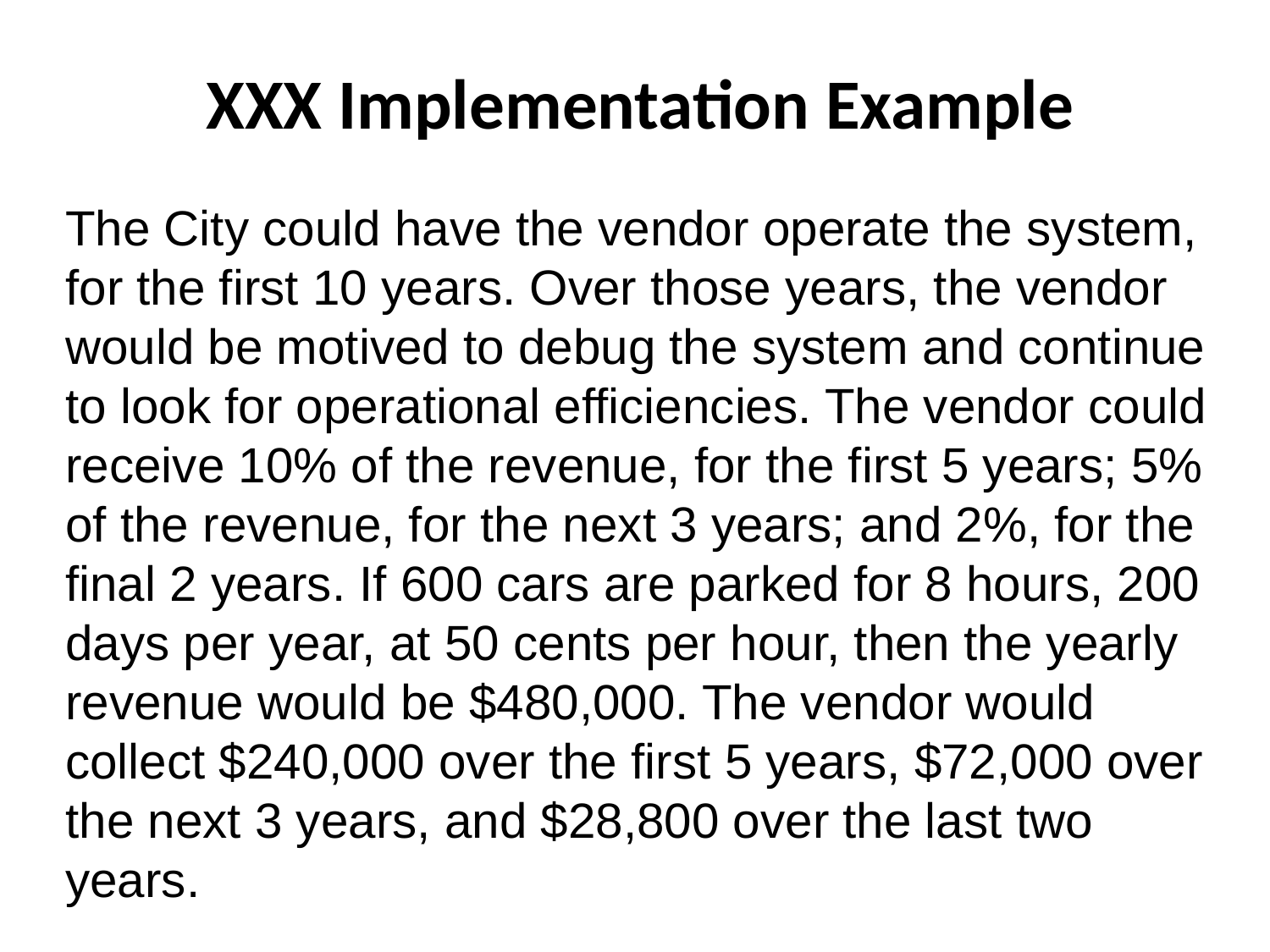

# XXX Implementation Example
The City could have the vendor operate the system, for the first 10 years. Over those years, the vendor would be motived to debug the system and continue to look for operational efficiencies. The vendor could receive 10% of the revenue, for the first 5 years; 5% of the revenue, for the next 3 years; and 2%, for the final 2 years. If 600 cars are parked for 8 hours, 200 days per year, at 50 cents per hour, then the yearly revenue would be $480,000. The vendor would collect $240,000 over the first 5 years, $72,000 over the next 3 years, and $28,800 over the last two years.